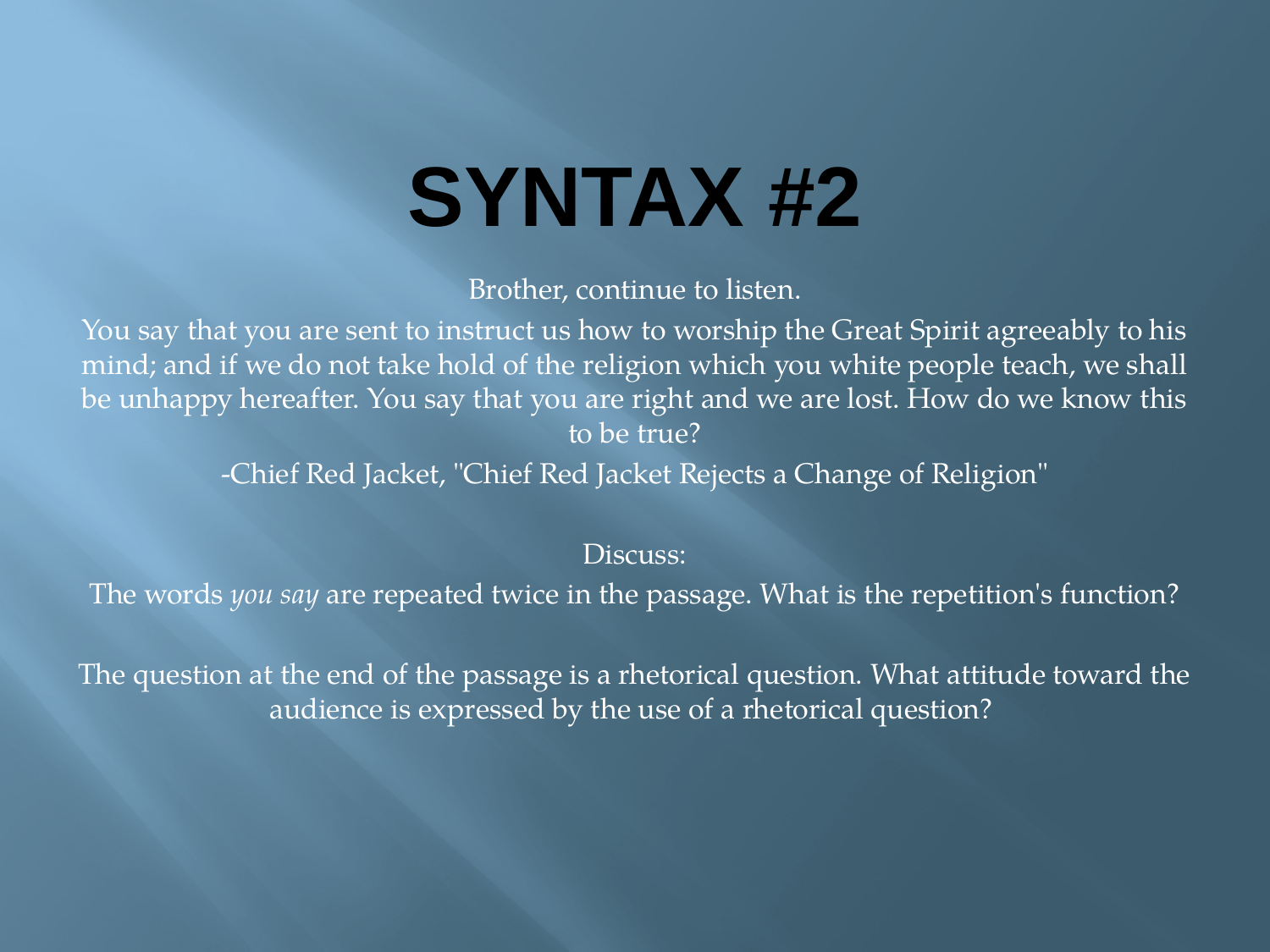

# SYNTAX #2
Brother, continue to listen.
You say that you are sent to instruct us how to worship the Great Spirit agreeably to his mind; and if we do not take hold of the religion which you white people teach, we shall be unhappy hereafter. You say that you are right and we are lost. How do we know this to be true?
-Chief Red Jacket, "Chief Red Jacket Rejects a Change of Religion"

Discuss:
The words you say are repeated twice in the passage. What is the repetition's function?

The question at the end of the passage is a rhetorical question. What attitude toward the audience is expressed by the use of a rhetorical question?